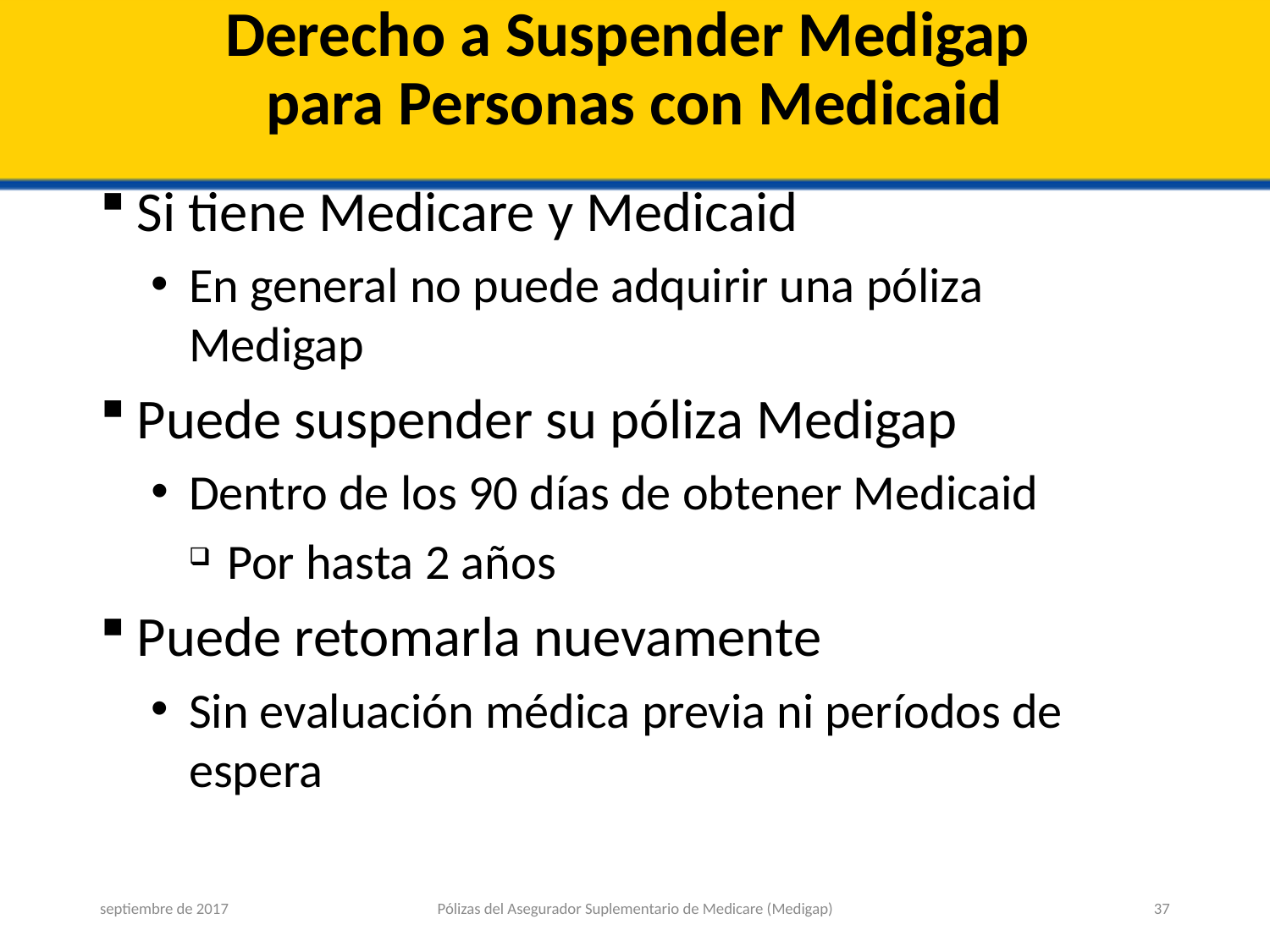

# Derecho a Suspender Medigap para Personas con Medicaid
Si tiene Medicare y Medicaid
En general no puede adquirir una póliza Medigap
Puede suspender su póliza Medigap
Dentro de los 90 días de obtener Medicaid
Por hasta 2 años
Puede retomarla nuevamente
Sin evaluación médica previa ni períodos de espera
septiembre de 2017
Pólizas del Asegurador Suplementario de Medicare (Medigap)
37